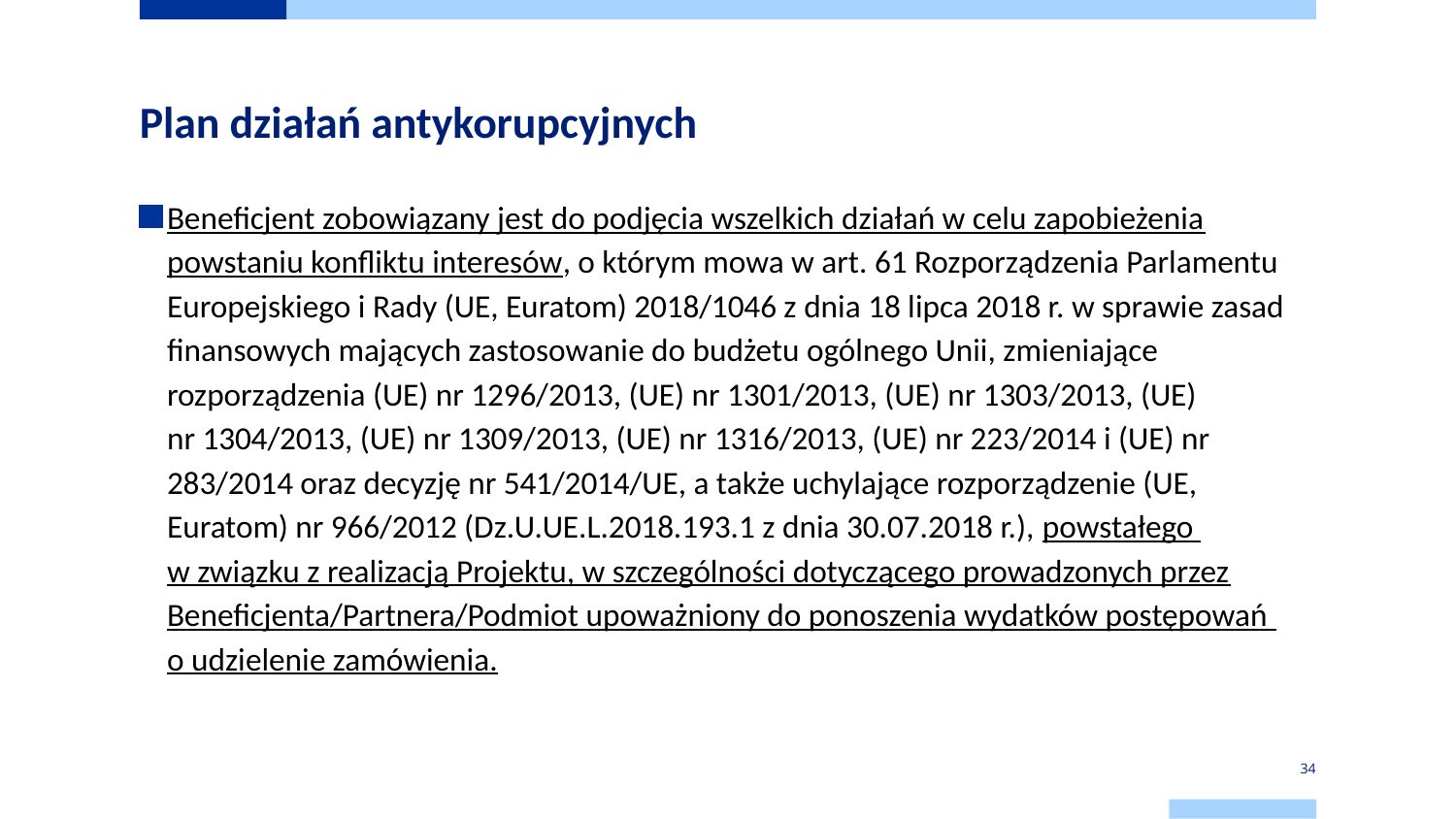

# Plan działań antykorupcyjnych
Beneficjent zobowiązany jest do podjęcia wszelkich działań w celu zapobieżenia powstaniu konfliktu interesów, o którym mowa w art. 61 Rozporządzenia Parlamentu Europejskiego i Rady (UE, Euratom) 2018/1046 z dnia 18 lipca 2018 r. w sprawie zasad finansowych mających zastosowanie do budżetu ogólnego Unii, zmieniające rozporządzenia (UE) nr 1296/2013, (UE) nr 1301/2013, (UE) nr 1303/2013, (UE)
nr 1304/2013, (UE) nr 1309/2013, (UE) nr 1316/2013, (UE) nr 223/2014 i (UE) nr 283/2014 oraz decyzję nr 541/2014/UE, a także uchylające rozporządzenie (UE, Euratom) nr 966/2012 (Dz.U.UE.L.2018.193.1 z dnia 30.07.2018 r.), powstałego
w związku z realizacją Projektu, w szczególności dotyczącego prowadzonych przez Beneficjenta/Partnera/Podmiot upoważniony do ponoszenia wydatków postępowań
o udzielenie zamówienia.

34